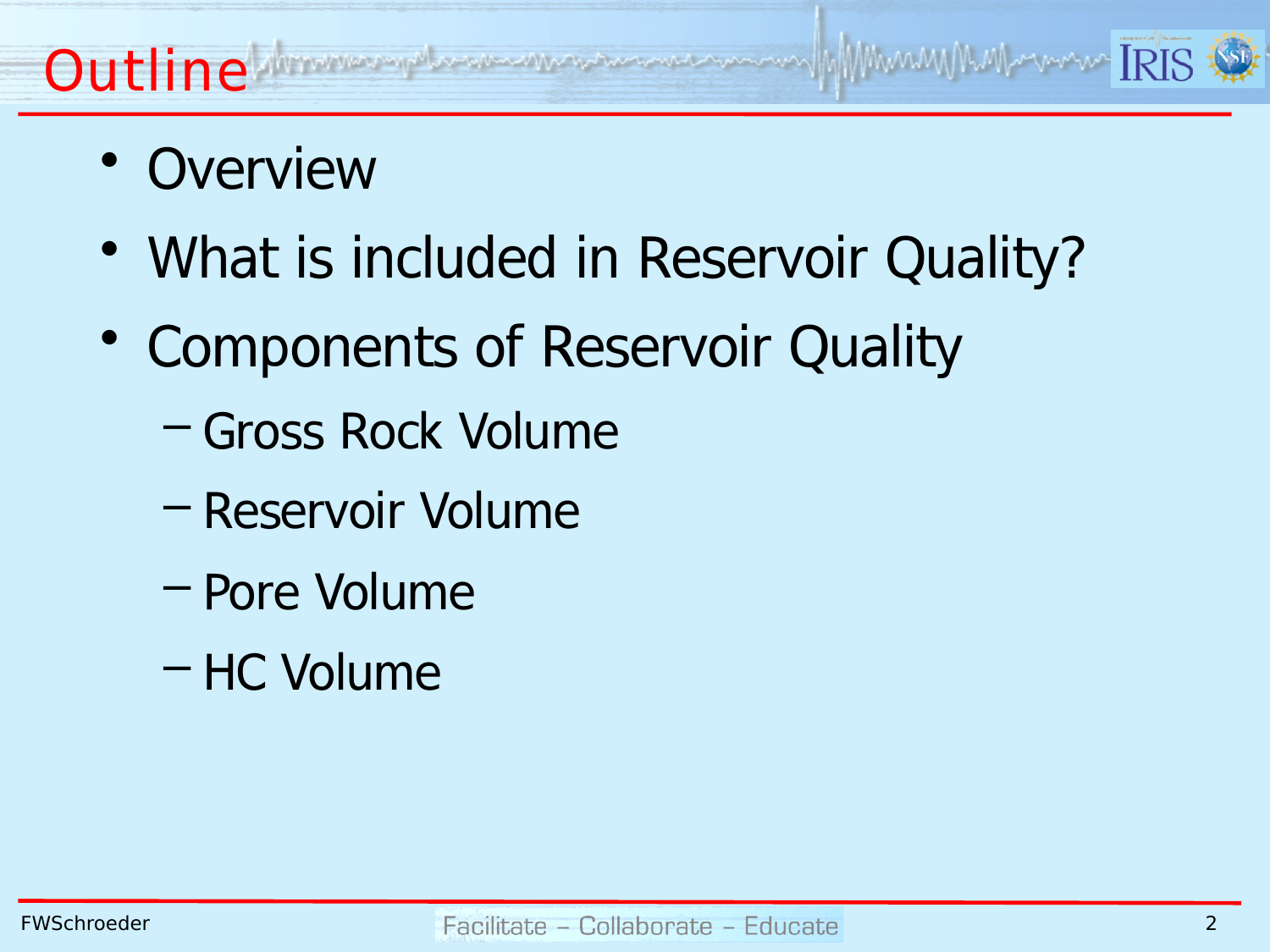

# Outline
Overview
What is included in Reservoir Quality?
Components of Reservoir Quality
Gross Rock Volume
Reservoir Volume
Pore Volume
HC Volume